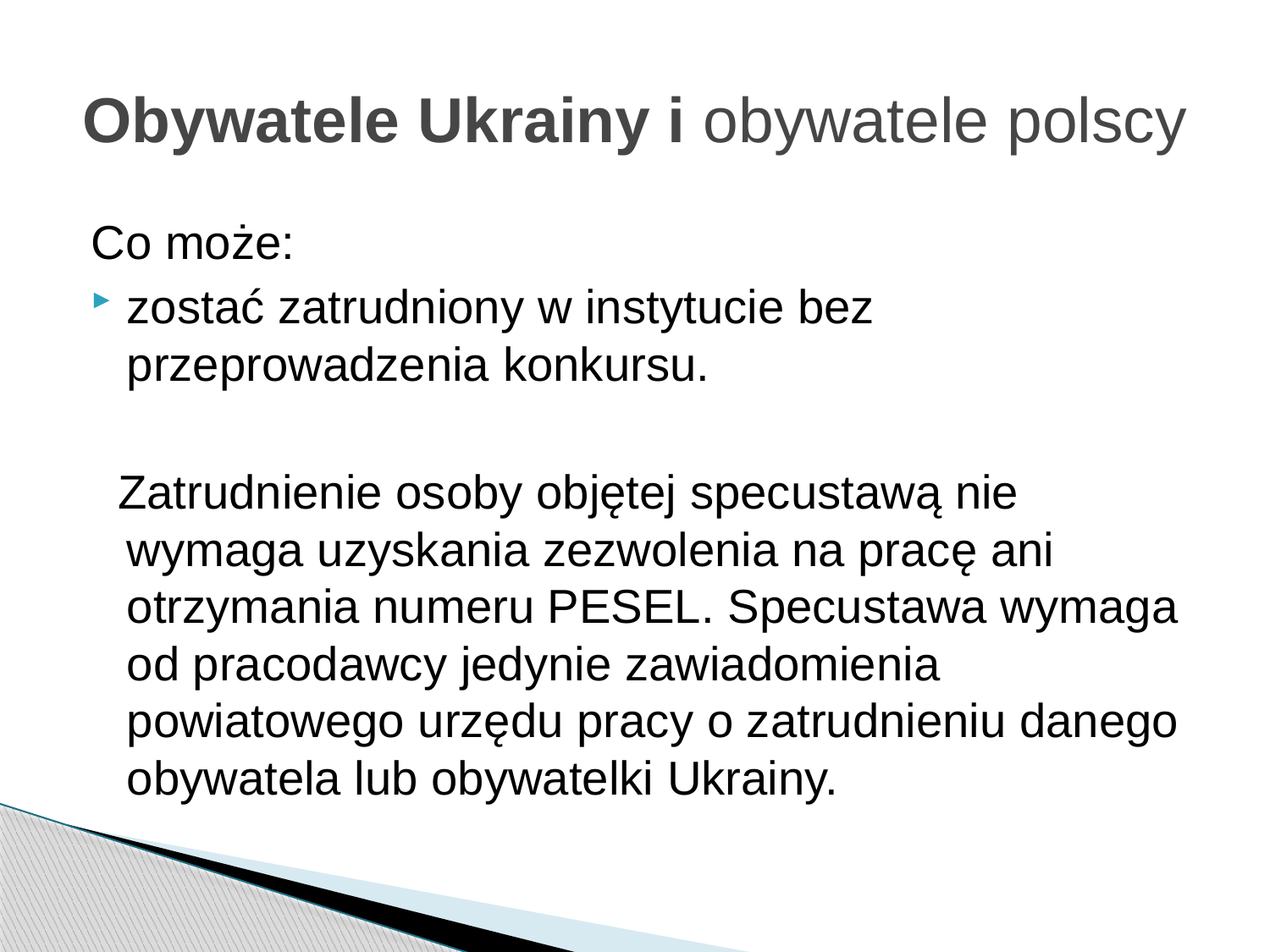

# Obywatele Ukrainy i obywatele polscy
Co może:
zostać zatrudniony w instytucie bez przeprowadzenia konkursu.

  Zatrudnienie osoby objętej specustawą nie wymaga uzyskania zezwolenia na pracę ani otrzymania numeru PESEL. Specustawa wymaga od pracodawcy jedynie zawiadomienia powiatowego urzędu pracy o zatrudnieniu danego obywatela lub obywatelki Ukrainy.